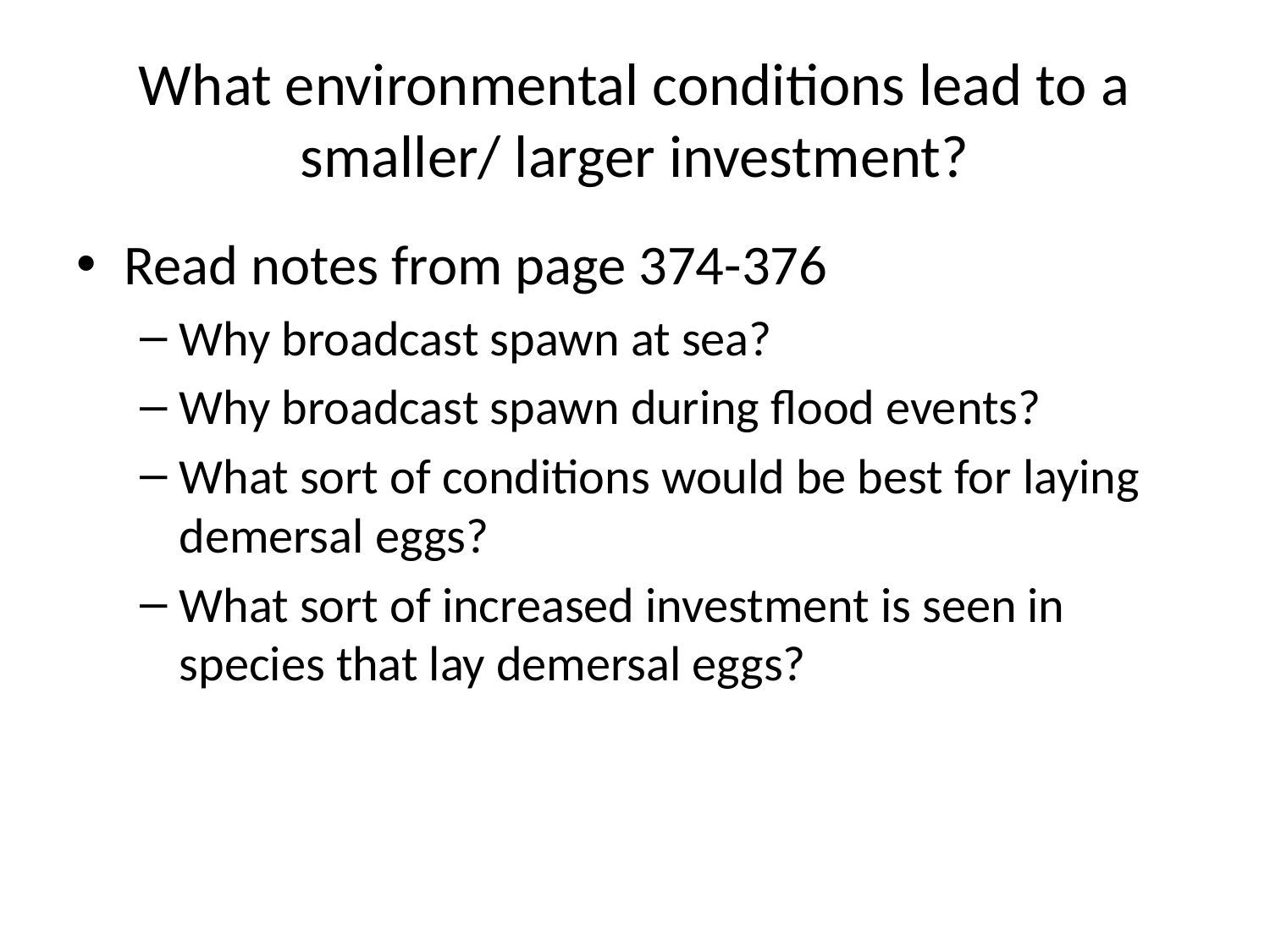

# What environmental conditions lead to a smaller/ larger investment?
Read notes from page 374-376
Why broadcast spawn at sea?
Why broadcast spawn during flood events?
What sort of conditions would be best for laying demersal eggs?
What sort of increased investment is seen in species that lay demersal eggs?